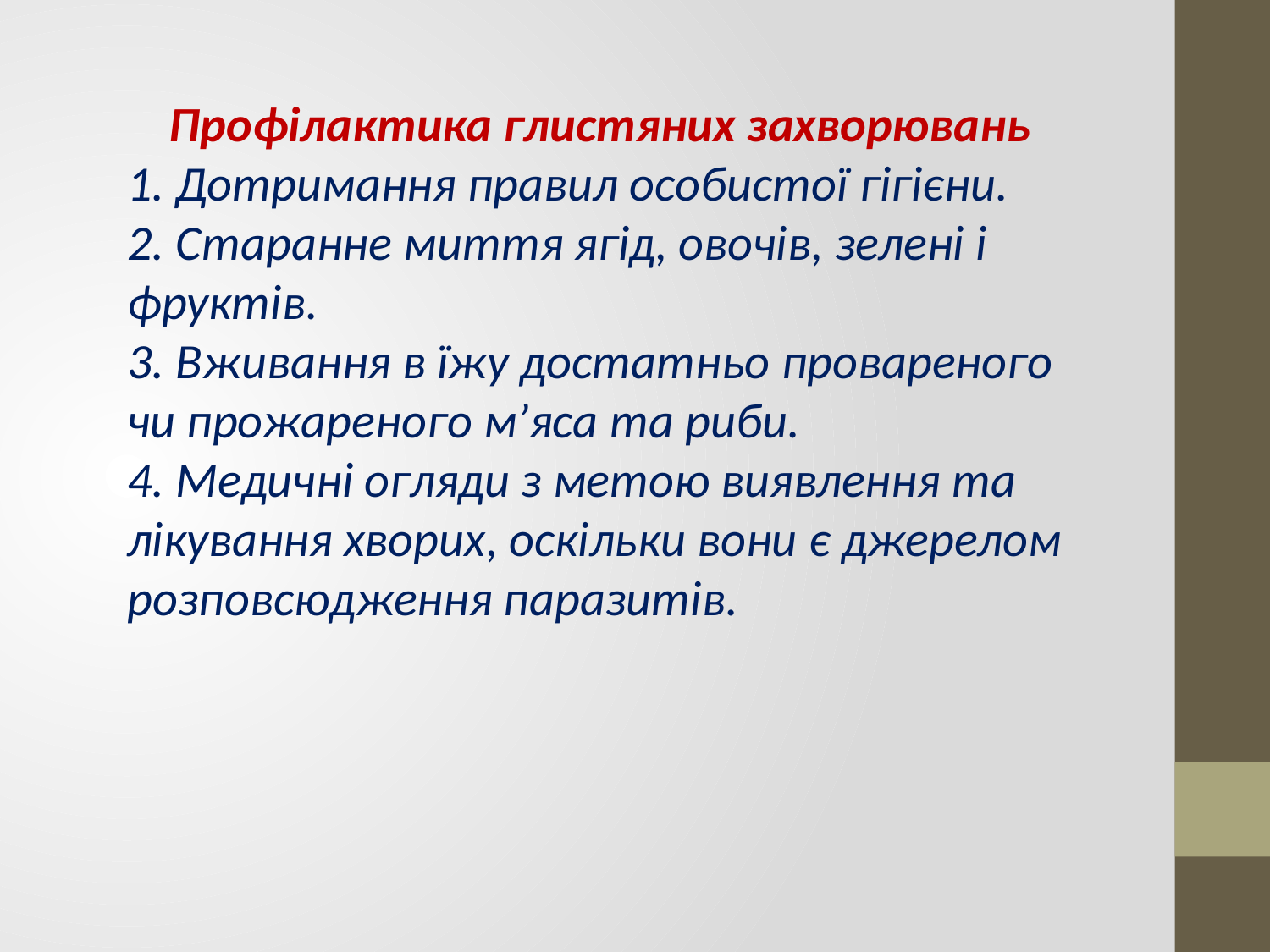

Профілактика глистяних захворювань
1. Дотримання правил особистої гігієни.
2. Старанне миття ягід, овочів, зелені і фруктів.
3. Вживання в їжу достатньо провареного чи прожареного м’яса та риби.
4. Медичні огляди з метою виявлення та лікування хворих, оскільки вони є джерелом розповсюдження паразитів.